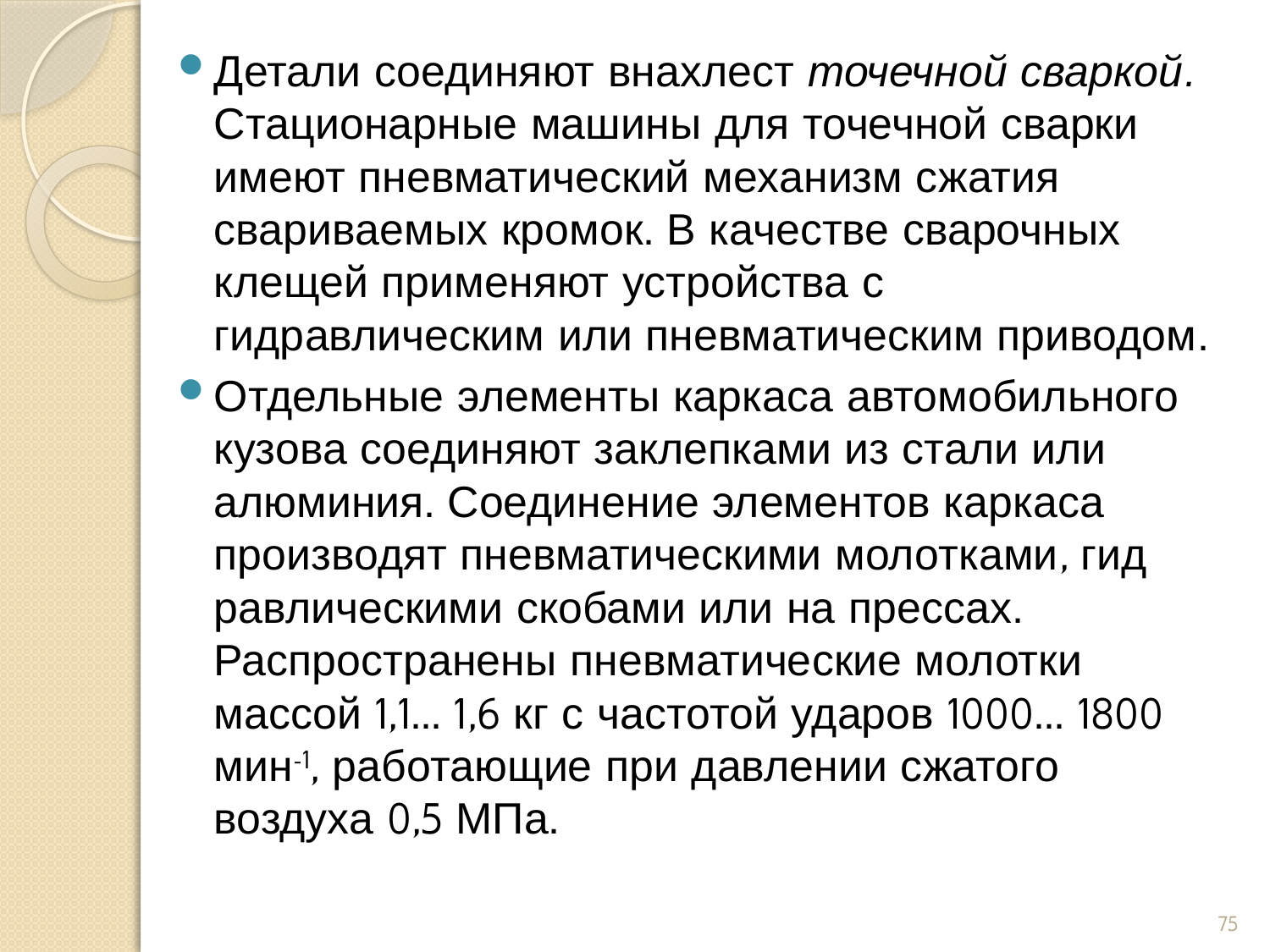

Детали соединяют внахлест точечной сваркой. Стационар­ные машины для точечной сварки имеют пневматический ме­ханизм сжатия свариваемых кромок. В качестве сварочных клещей применяют устройства с гидравлическим или пневма­тическим приводом.
Отдельные элементы каркаса автомобильного кузова со­единяют заклепками из стали или алюминия. Соединение эле­ментов каркаса производят пневматическими молотками, гид­равлическими скобами или на прессах. Распространены пнев­матические молотки массой 1,1... 1,6 кг с частотой ударов 1000... 1800 мин-1, работающие при давлении сжатого воздуха 0,5 МПа.

75